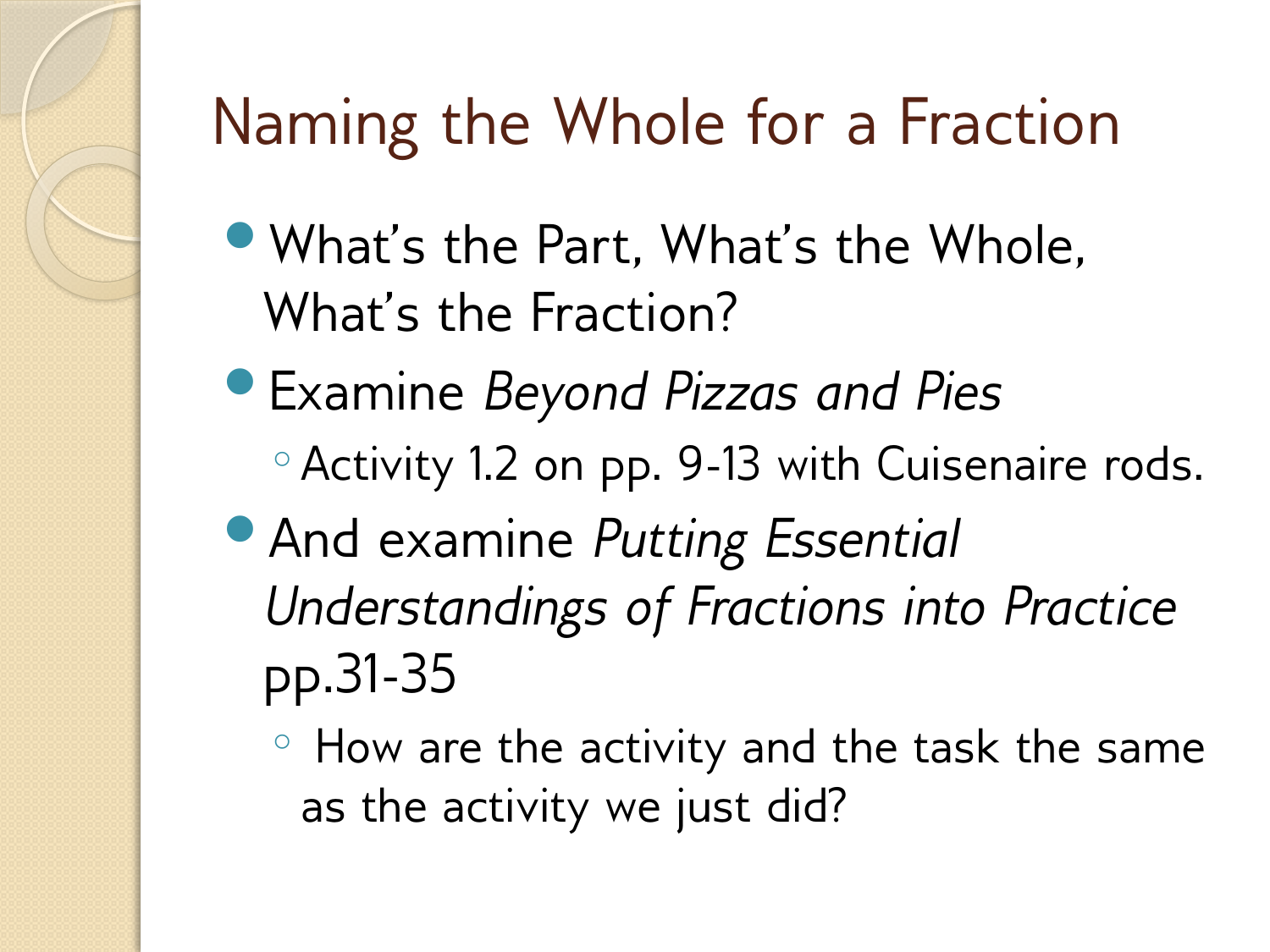

# Naming the Whole for a Fraction
What’s the Part, What’s the Whole, What’s the Fraction?
Examine Beyond Pizzas and Pies
Activity 1.2 on pp. 9-13 with Cuisenaire rods.
And examine Putting Essential Understandings of Fractions into Practice pp.31-35
 How are the activity and the task the same as the activity we just did?